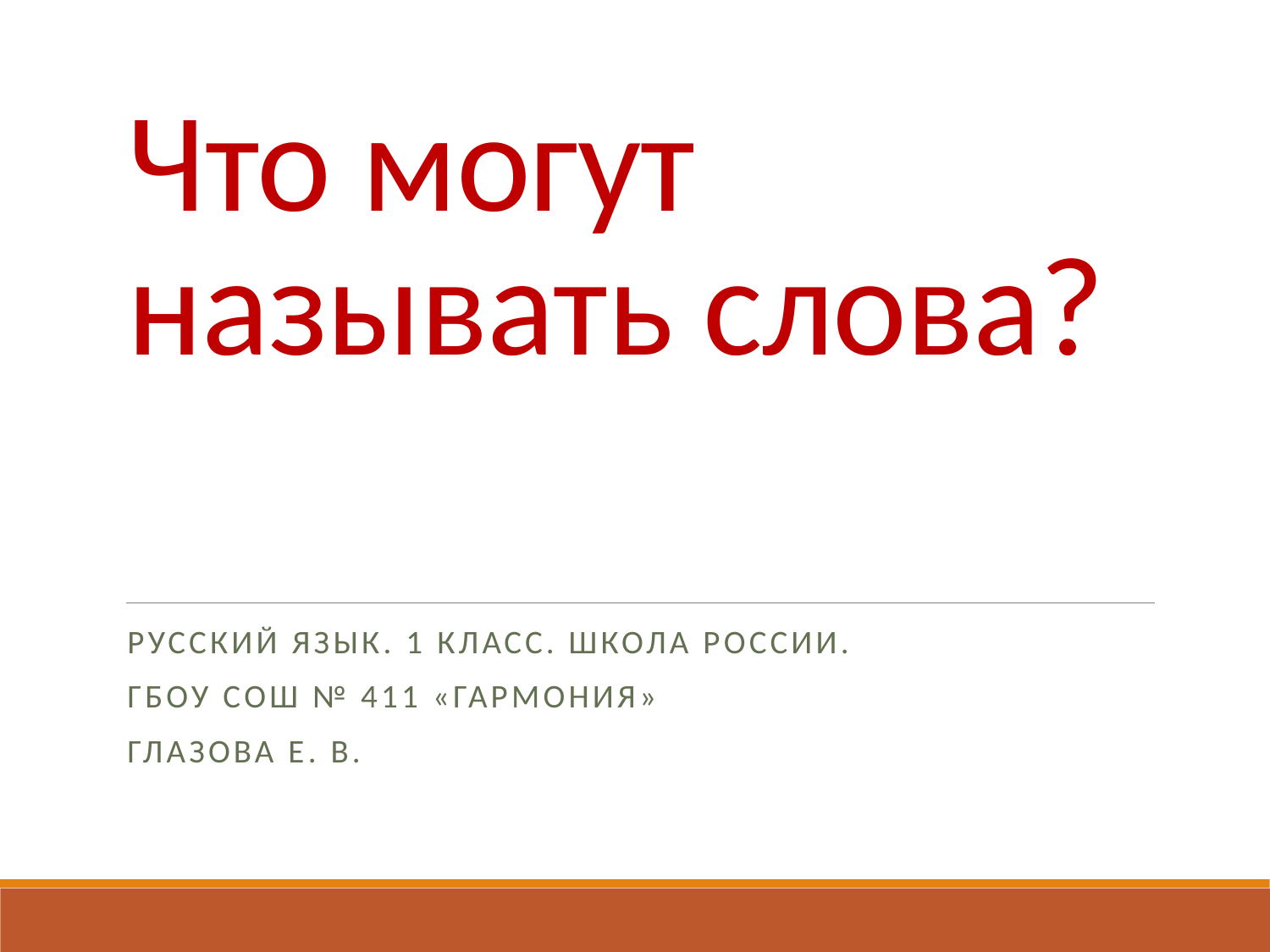

# Что могут называть слова?
Русский язык. 1 класс. Школа россии.
Гбоу сош № 411 «гармония»
Глазова Е. В.